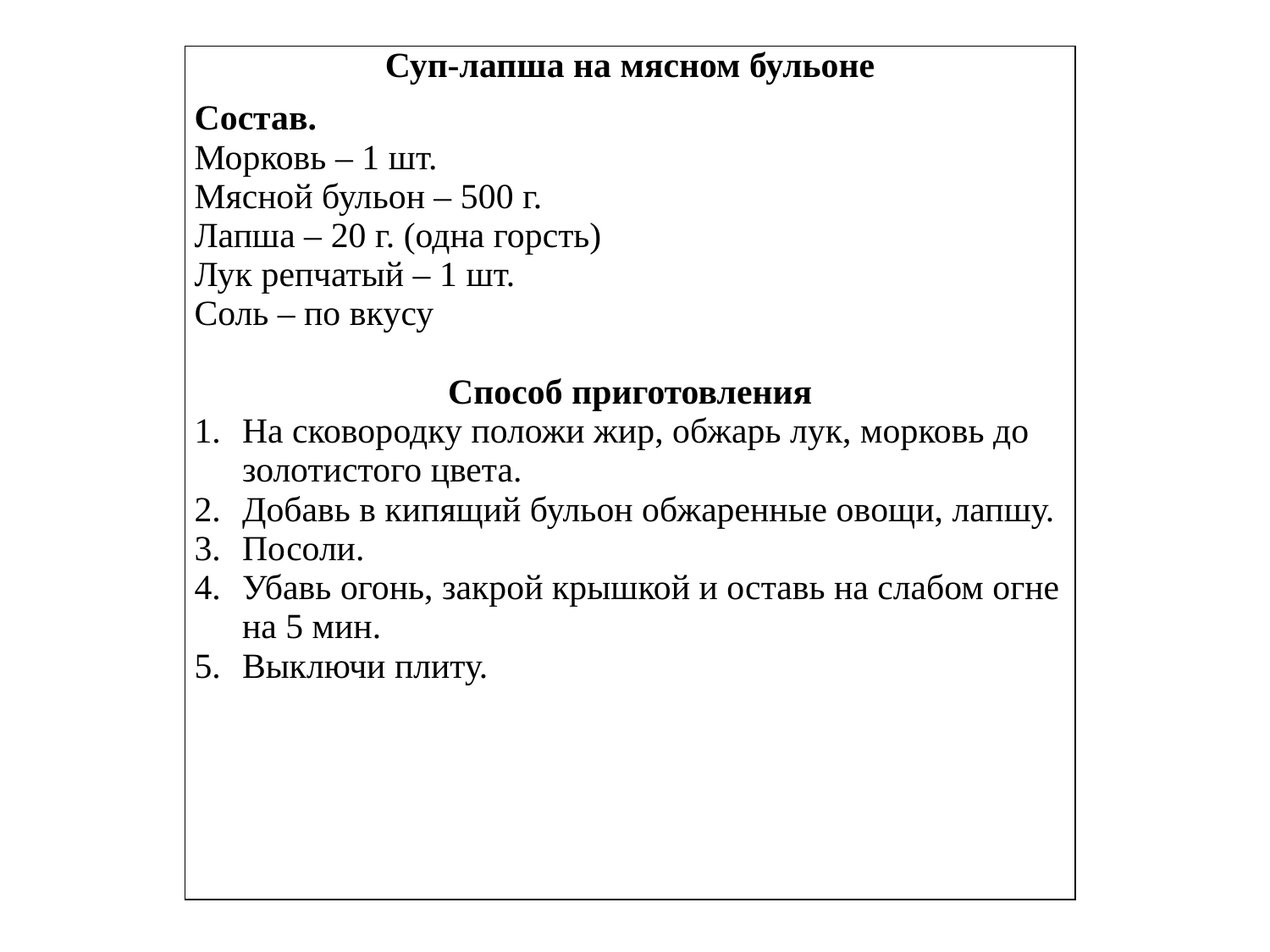

| Суп-лапша на мясном бульоне Состав. Морковь – 1 шт. Мясной бульон – 500 г. Лапша – 20 г. (одна горсть) Лук репчатый – 1 шт. Соль – по вкусу   Способ приготовления На сковородку положи жир, обжарь лук, морковь до золотистого цвета. Добавь в кипящий бульон обжаренные овощи, лапшу. Посоли. Убавь огонь, закрой крышкой и оставь на слабом огне на 5 мин. Выключи плиту. |
| --- |